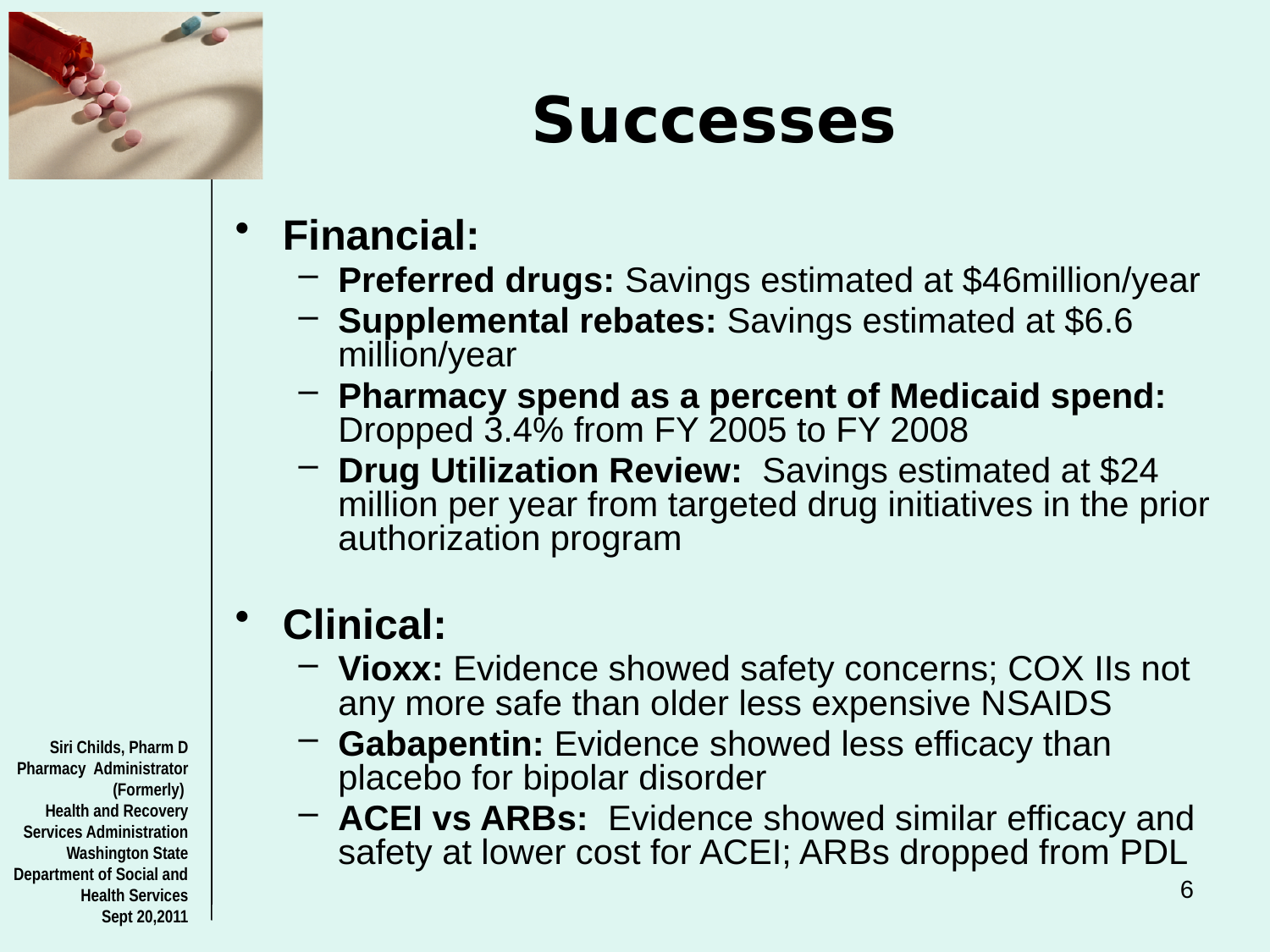

# Successes
Financial:
Preferred drugs: Savings estimated at $46million/year
Supplemental rebates: Savings estimated at $6.6 million/year
Pharmacy spend as a percent of Medicaid spend: Dropped 3.4% from FY 2005 to FY 2008
Drug Utilization Review:  Savings estimated at $24 million per year from targeted drug initiatives in the prior authorization program

Clinical:
Vioxx: Evidence showed safety concerns; COX IIs not any more safe than older less expensive NSAIDS
Gabapentin: Evidence showed less efficacy than placebo for bipolar disorder
ACEI vs ARBs:  Evidence showed similar efficacy and safety at lower cost for ACEI; ARBs dropped from PDL

Siri Childs, Pharm D
Pharmacy  Administrator (Formerly)
Health and Recovery Services Administration
Washington State Department of Social and Health Services
Sept 20,2011
6